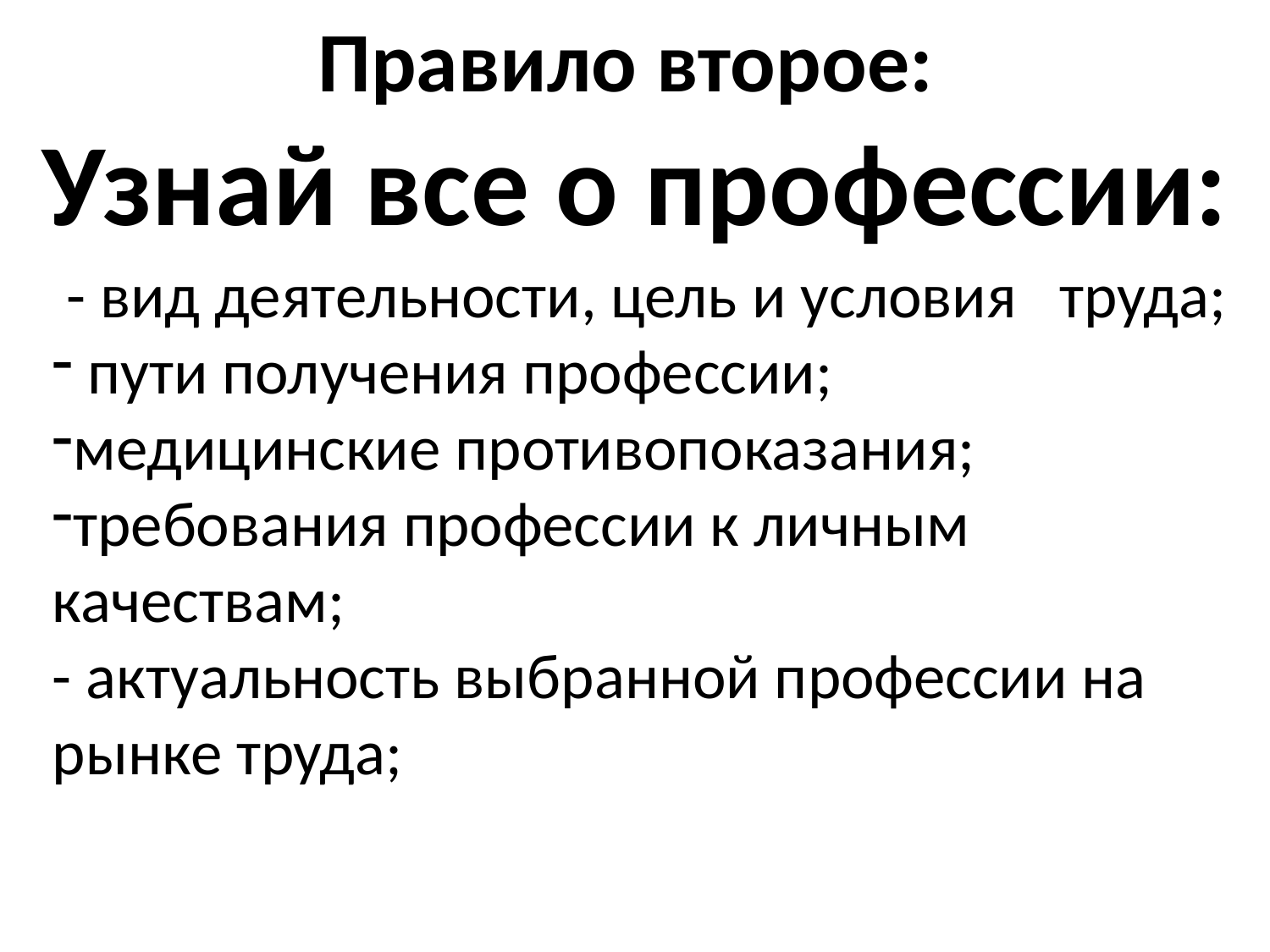

Правило второе:
Узнай все о профессии:
 - вид деятельности, цель и условия   труда;
 пути получения профессии;
медицинские противопоказания;
требования профессии к личным качествам;
- актуальность выбранной профессии на рынке труда;